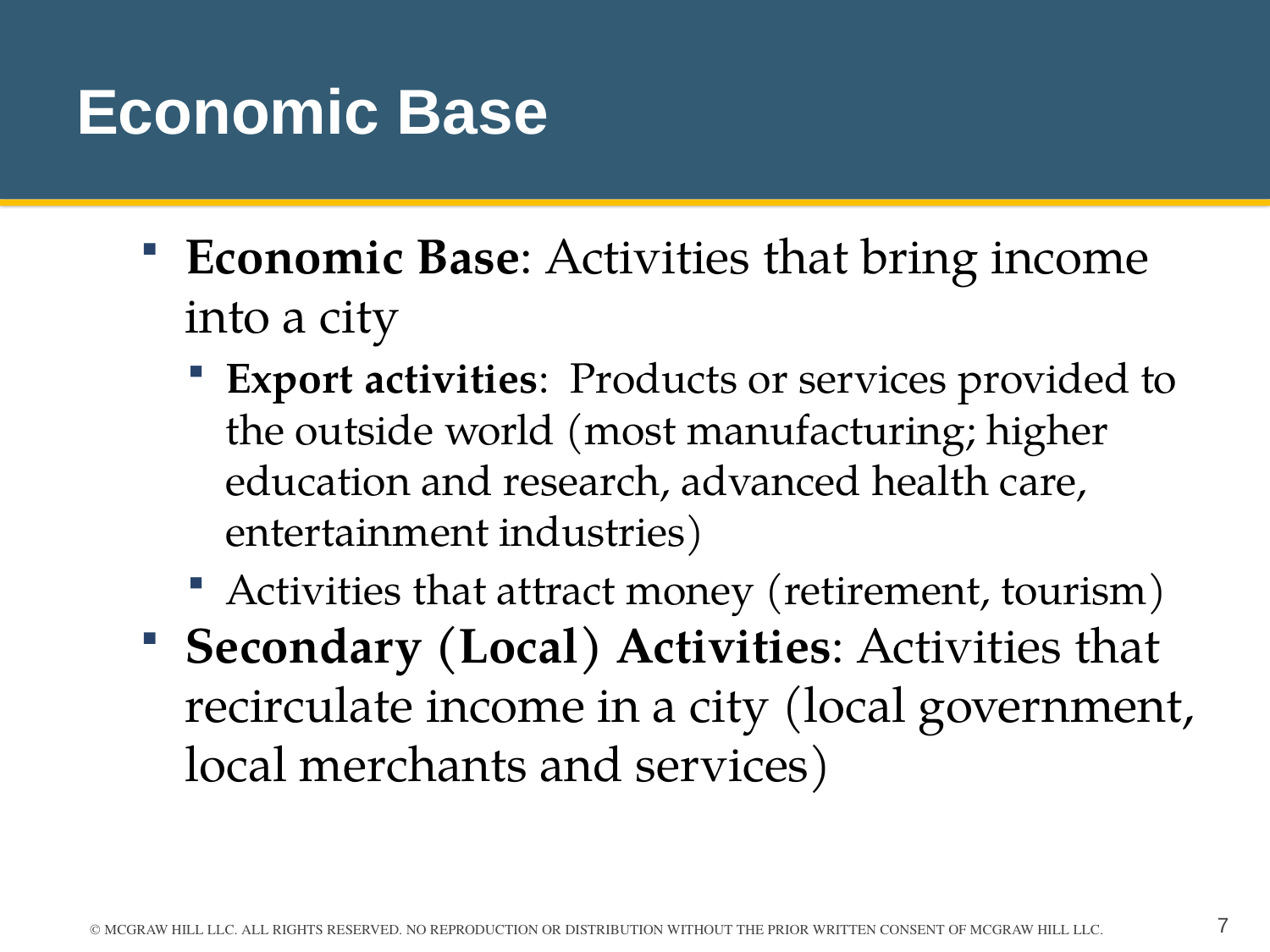

# Economic Base
Economic Base: Activities that bring income into a city
Export activities:  Products or services provided to the outside world (most manufacturing; higher education and research, advanced health care, entertainment industries)
Activities that attract money (retirement, tourism)
Secondary (Local) Activities: Activities that recirculate income in a city (local government, local merchants and services)
© MCGRAW HILL LLC. ALL RIGHTS RESERVED. NO REPRODUCTION OR DISTRIBUTION WITHOUT THE PRIOR WRITTEN CONSENT OF MCGRAW HILL LLC.
7